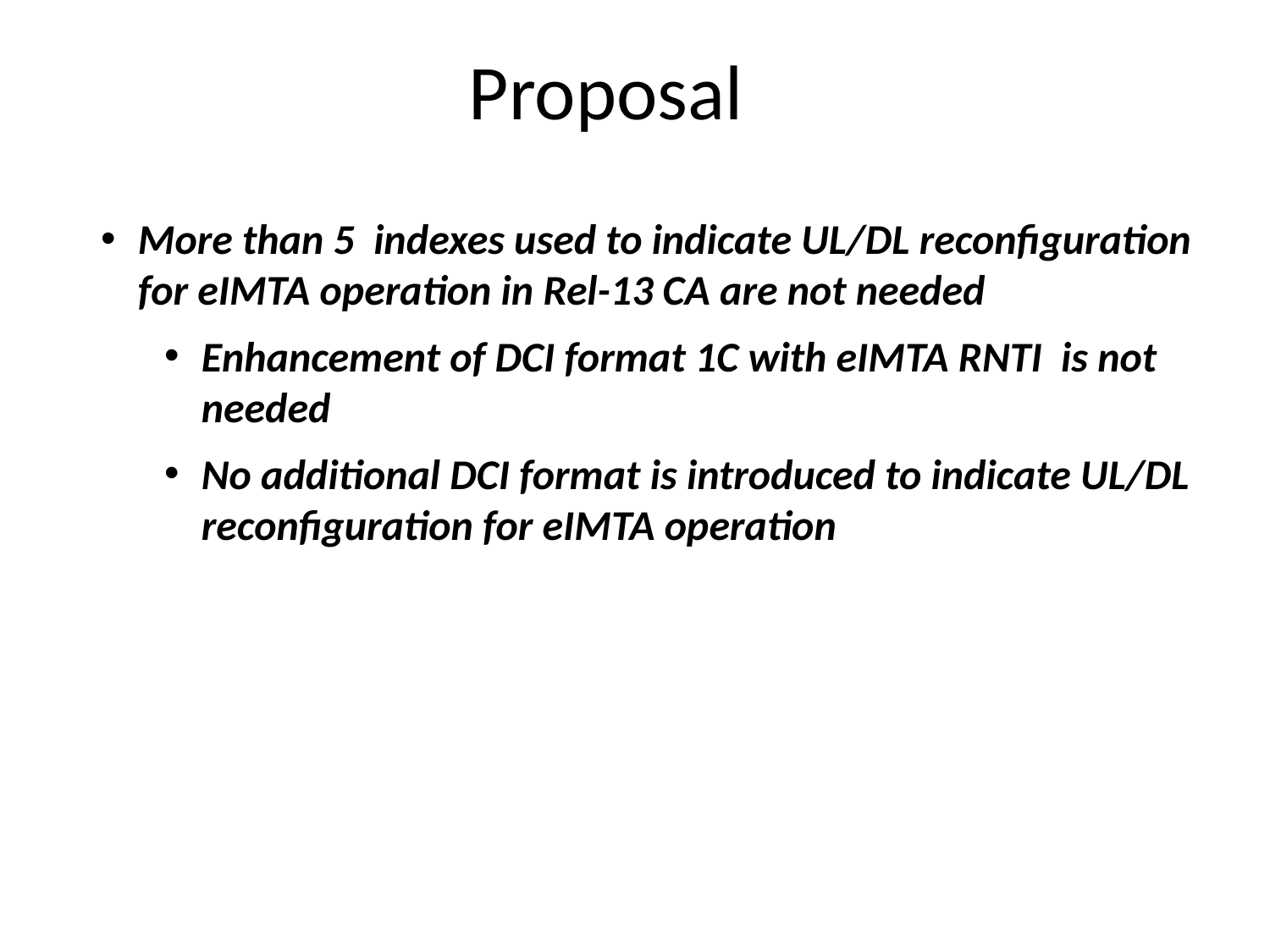

Proposal
More than 5  indexes used to indicate UL/DL reconfiguration for eIMTA operation in Rel-13 CA are not needed
Enhancement of DCI format 1C with eIMTA RNTI  is not needed
No additional DCI format is introduced to indicate UL/DL reconfiguration for eIMTA operation